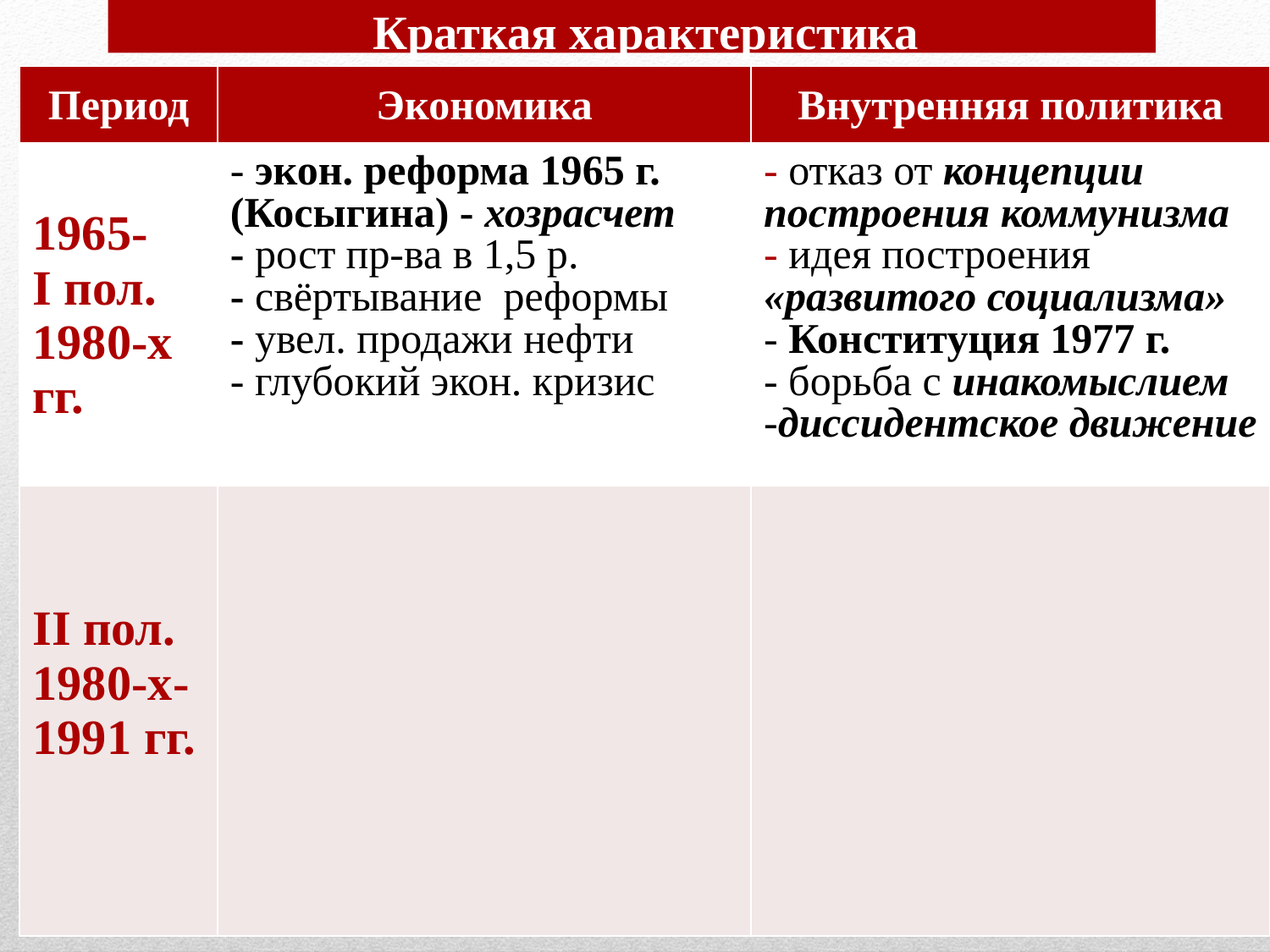

# Краткая характеристика
| Период | Экономика | Внутренняя политика |
| --- | --- | --- |
| 1965- I пол. 1980-х гг. | - экон. реформа 1965 г. (Косыгина) - хозрасчет - рост пр-ва в 1,5 р. - свёртывание реформы - увел. продажи нефти - глубокий экон. кризис | - отказ от концепции построения коммунизма - идея построения «развитого социализма» - Конституция 1977 г. - борьба с инакомыслием -диссидентское движение |
| II пол. 1980-х- 1991 гг. |  |  |